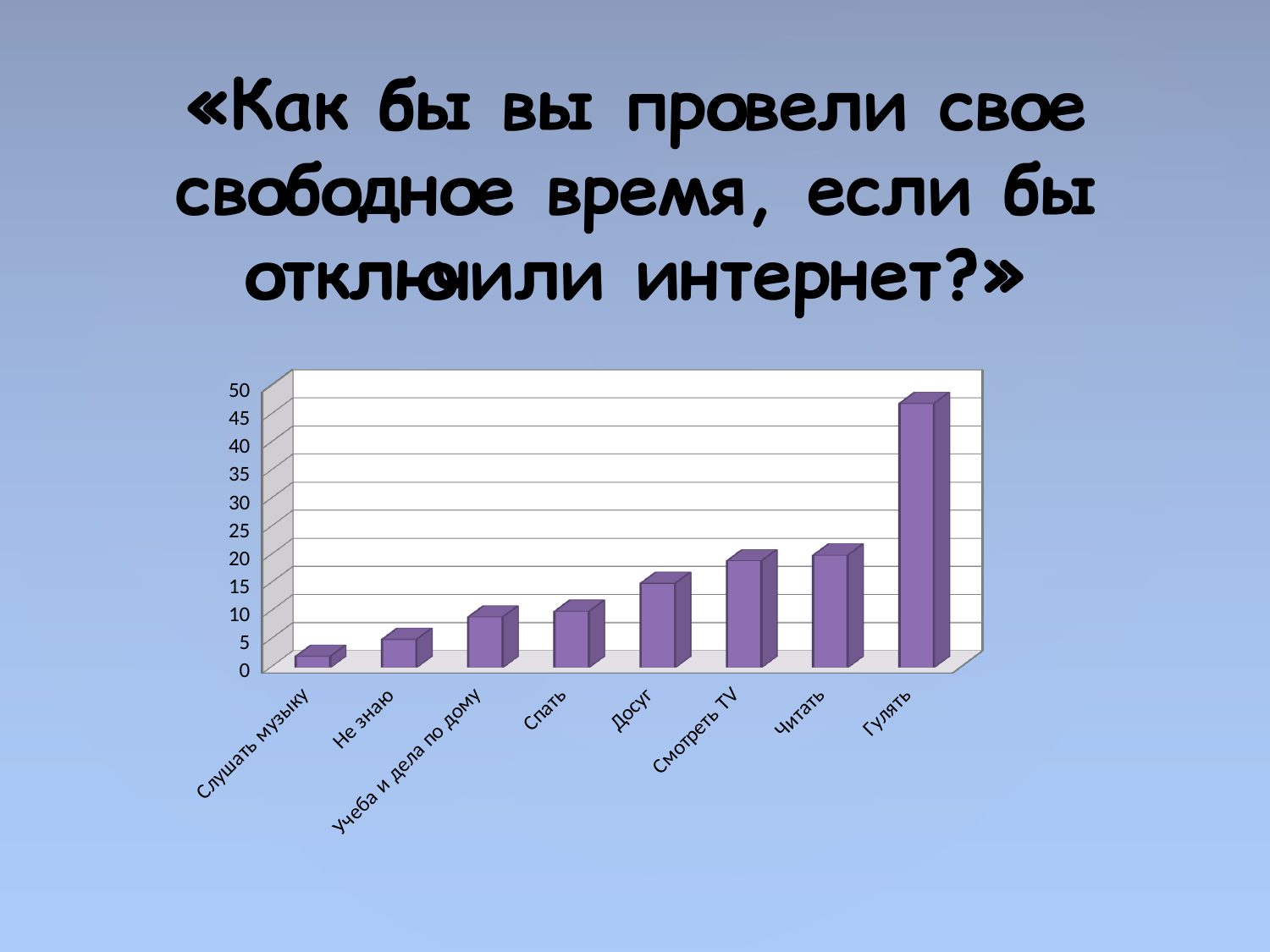

«Как бы вы провели свое свободное время, если бы отключили интернет?»

[unsupported chart]

#